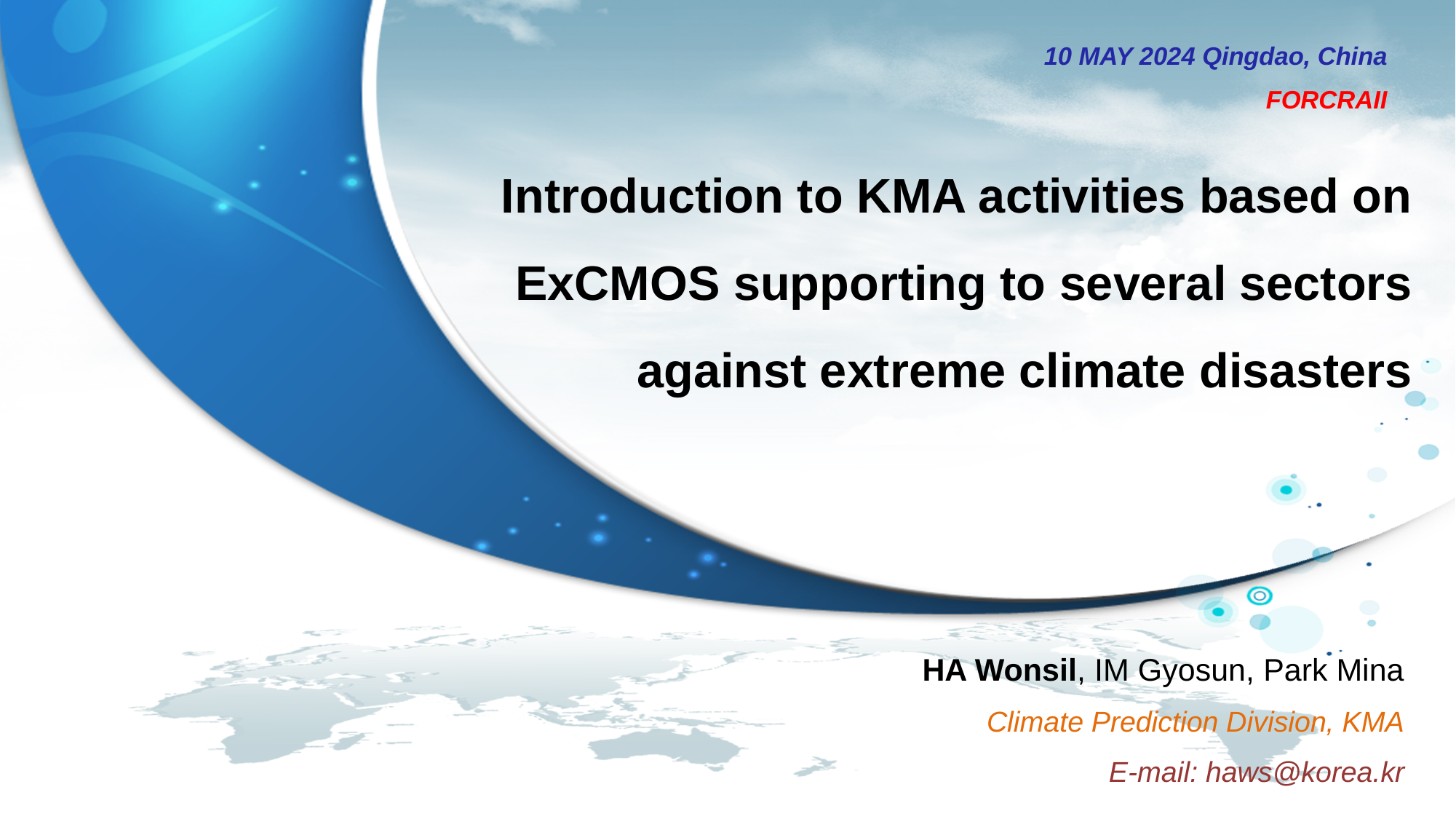

10 MAY 2024 Qingdao, China
FORCRAII
Introduction to KMA activities based on
ExCMOS supporting to several sectors
against extreme climate disasters
HA Wonsil, IM Gyosun, Park Mina
Climate Prediction Division, KMA
E-mail: haws@korea.kr